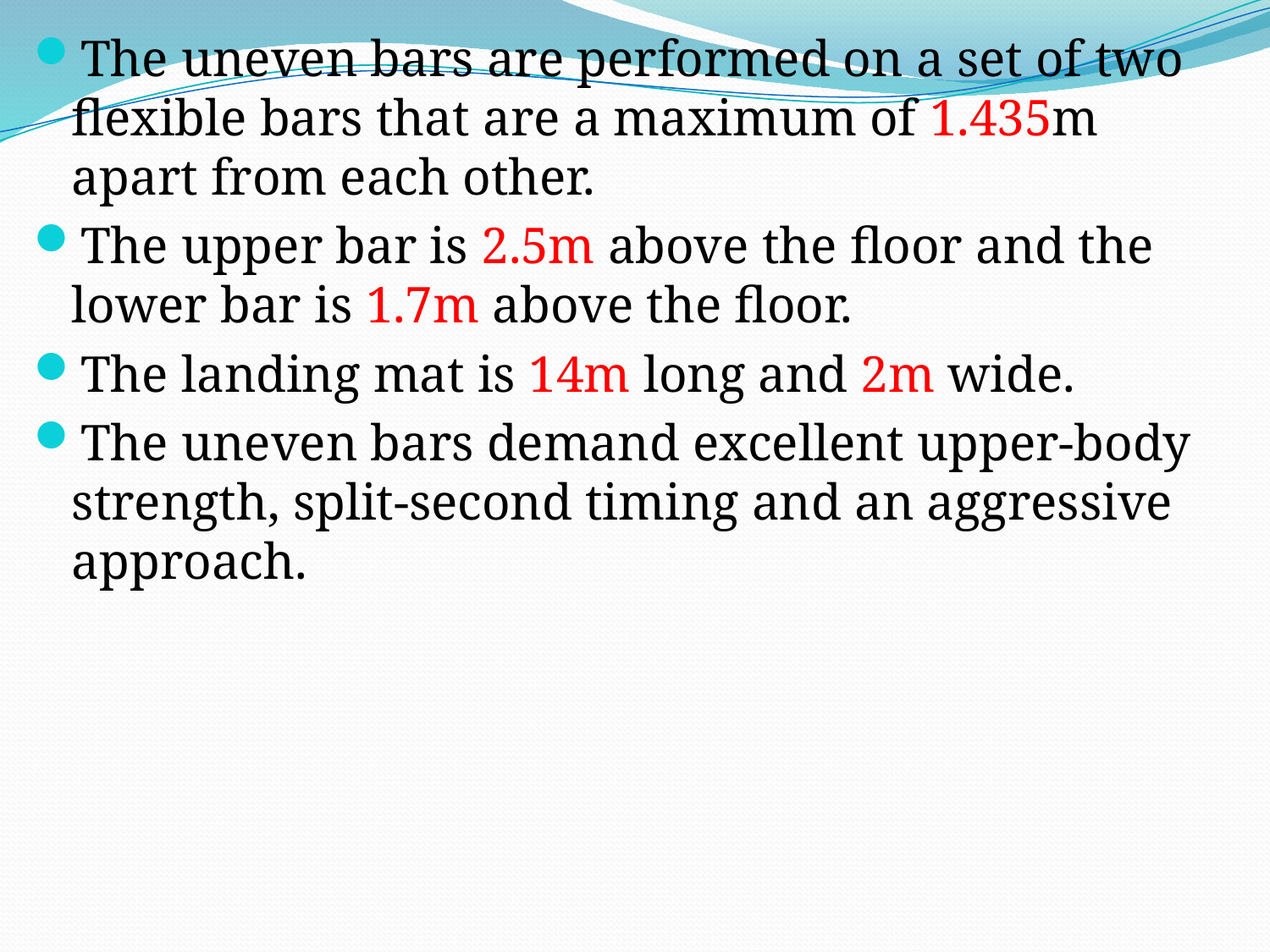

The uneven bars are performed on a set of two flexible bars that are a maximum of 1.435m apart from each other.
The upper bar is 2.5m above the floor and the lower bar is 1.7m above the floor.
The landing mat is 14m long and 2m wide.
The uneven bars demand excellent upper-body strength, split-second timing and an aggressive approach.